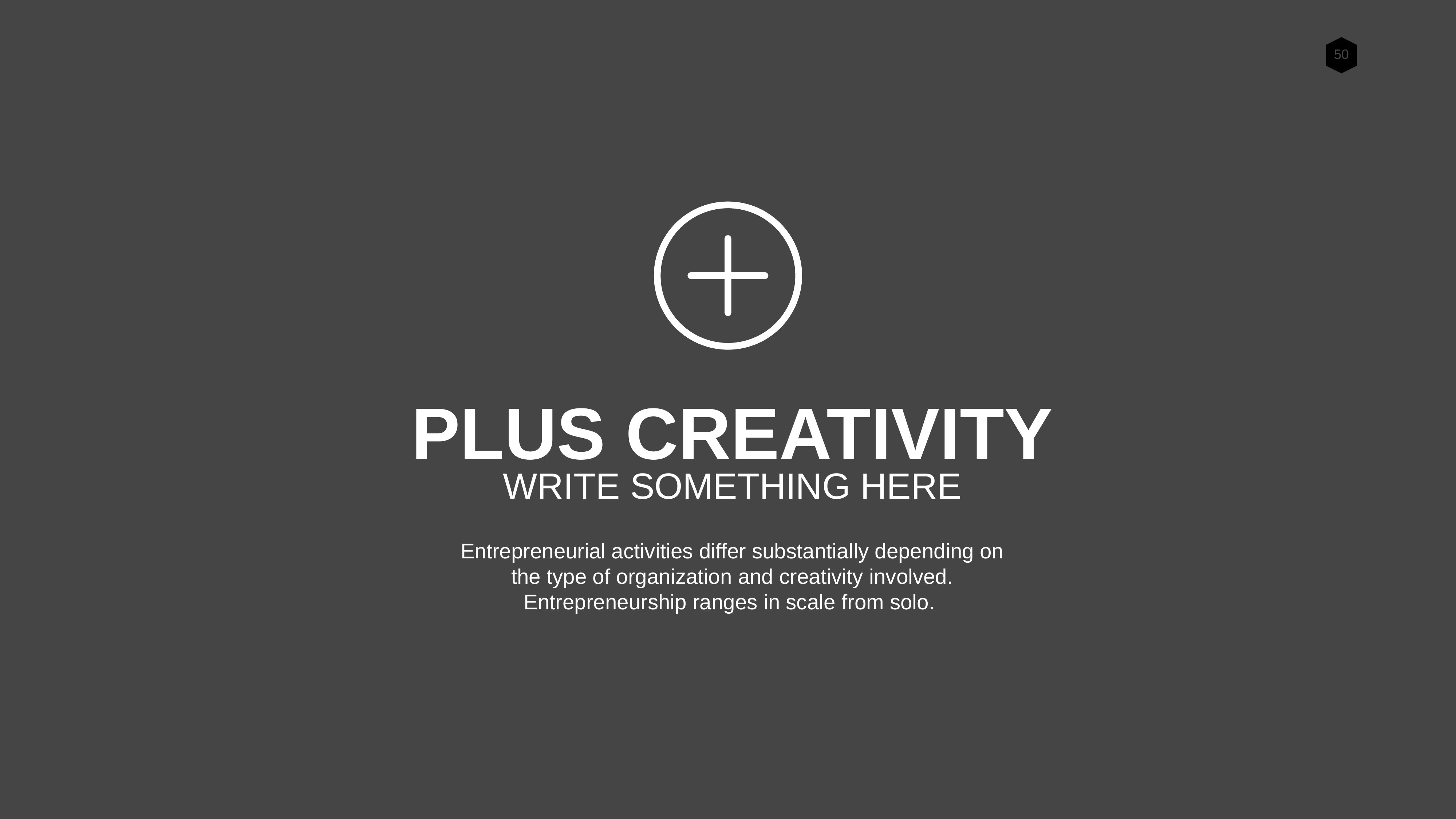

PLUS CREATIVITY
WRITE SOMETHING HERE
Entrepreneurial activities differ substantially depending on the type of organization and creativity involved. Entrepreneurship ranges in scale from solo.